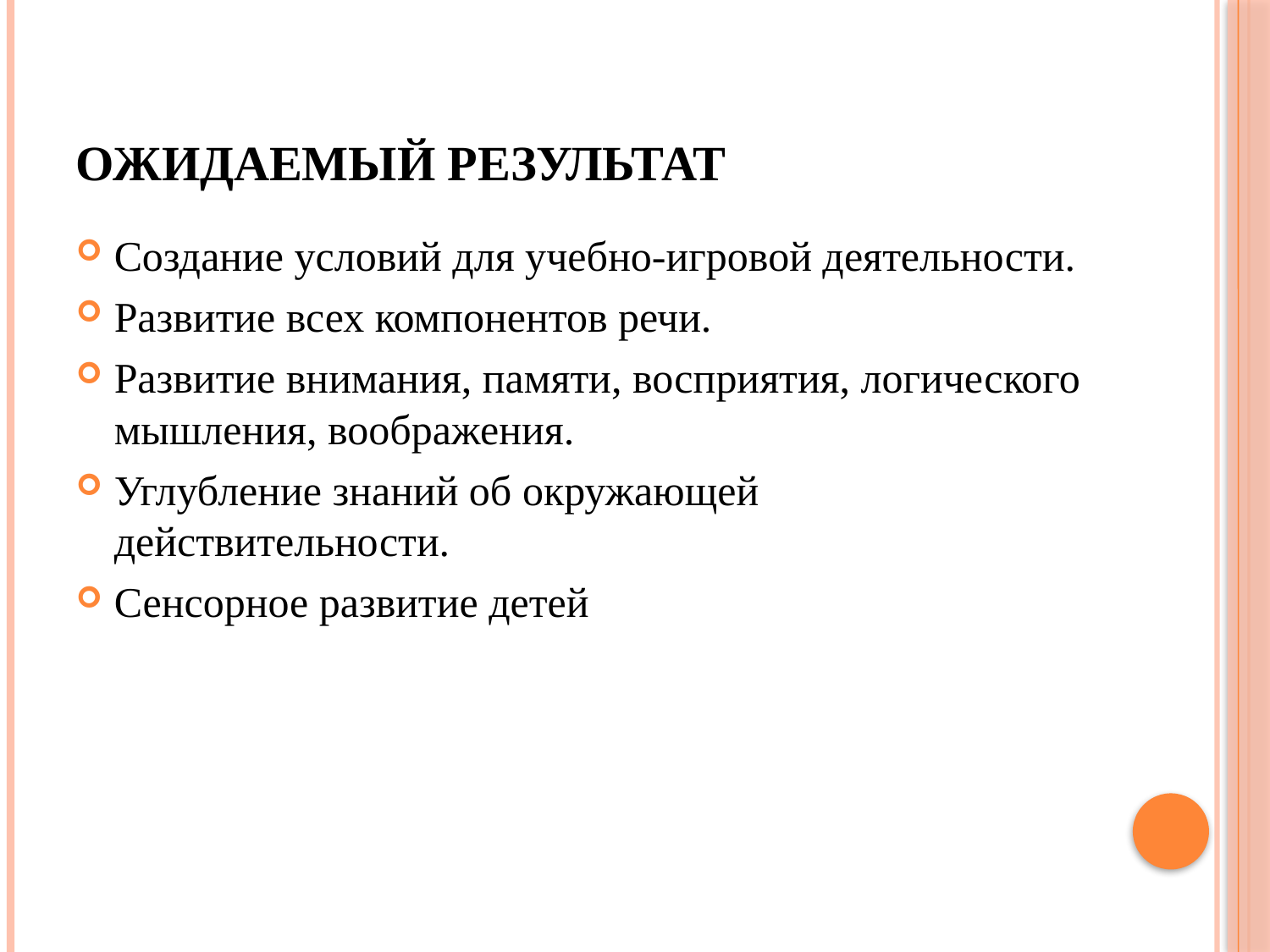

# Ожидаемый результат
Создание условий для учебно-игровой деятельности.
Развитие всех компонентов речи.
Развитие внимания, памяти, восприятия, логического мышления, воображения.
Углубление знаний об окружающей действительности.
Сенсорное развитие детей